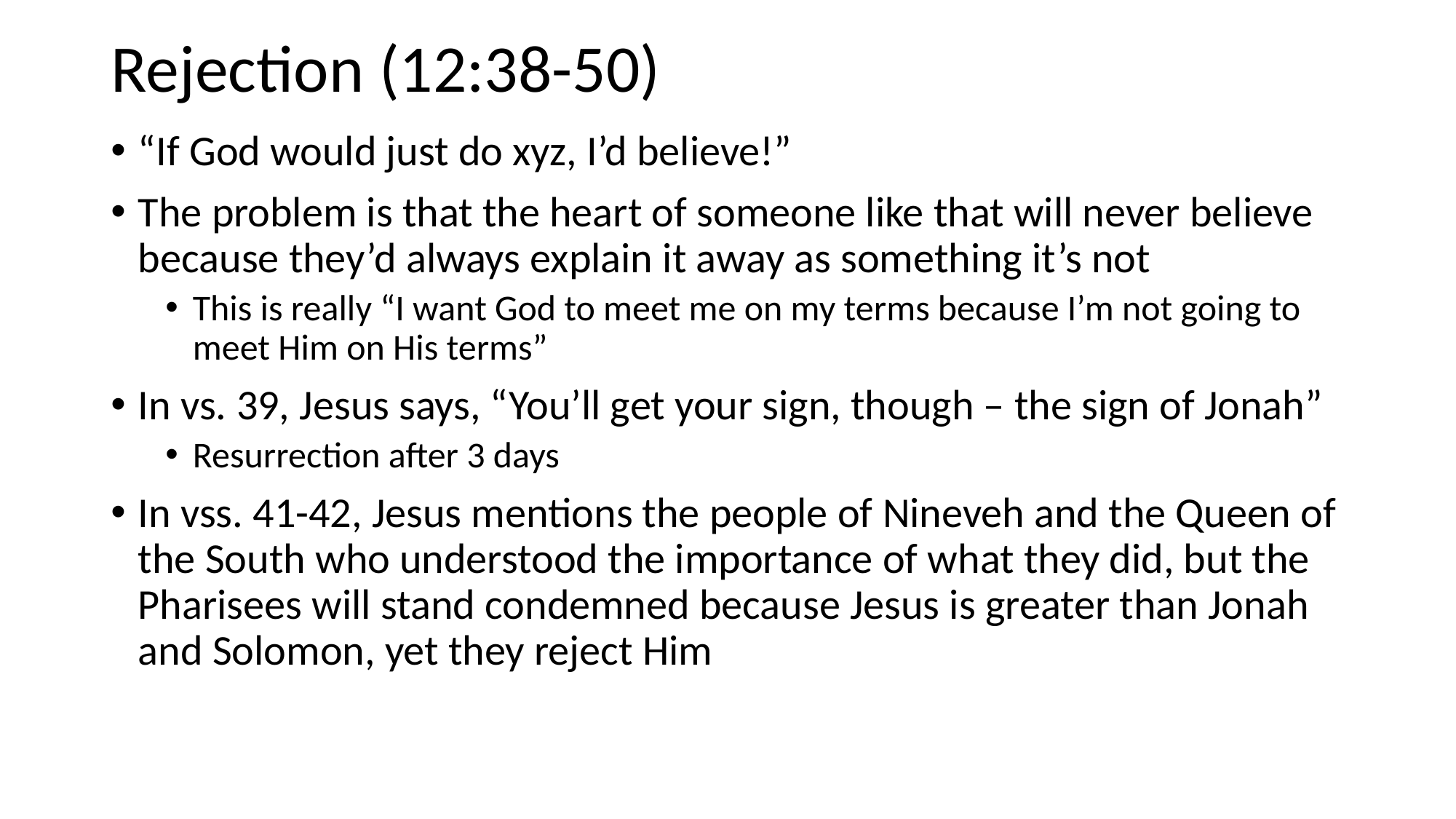

# Rejection (12:38-50)
“If God would just do xyz, I’d believe!”
The problem is that the heart of someone like that will never believe because they’d always explain it away as something it’s not
This is really “I want God to meet me on my terms because I’m not going to meet Him on His terms”
In vs. 39, Jesus says, “You’ll get your sign, though – the sign of Jonah”
Resurrection after 3 days
In vss. 41-42, Jesus mentions the people of Nineveh and the Queen of the South who understood the importance of what they did, but the Pharisees will stand condemned because Jesus is greater than Jonah and Solomon, yet they reject Him